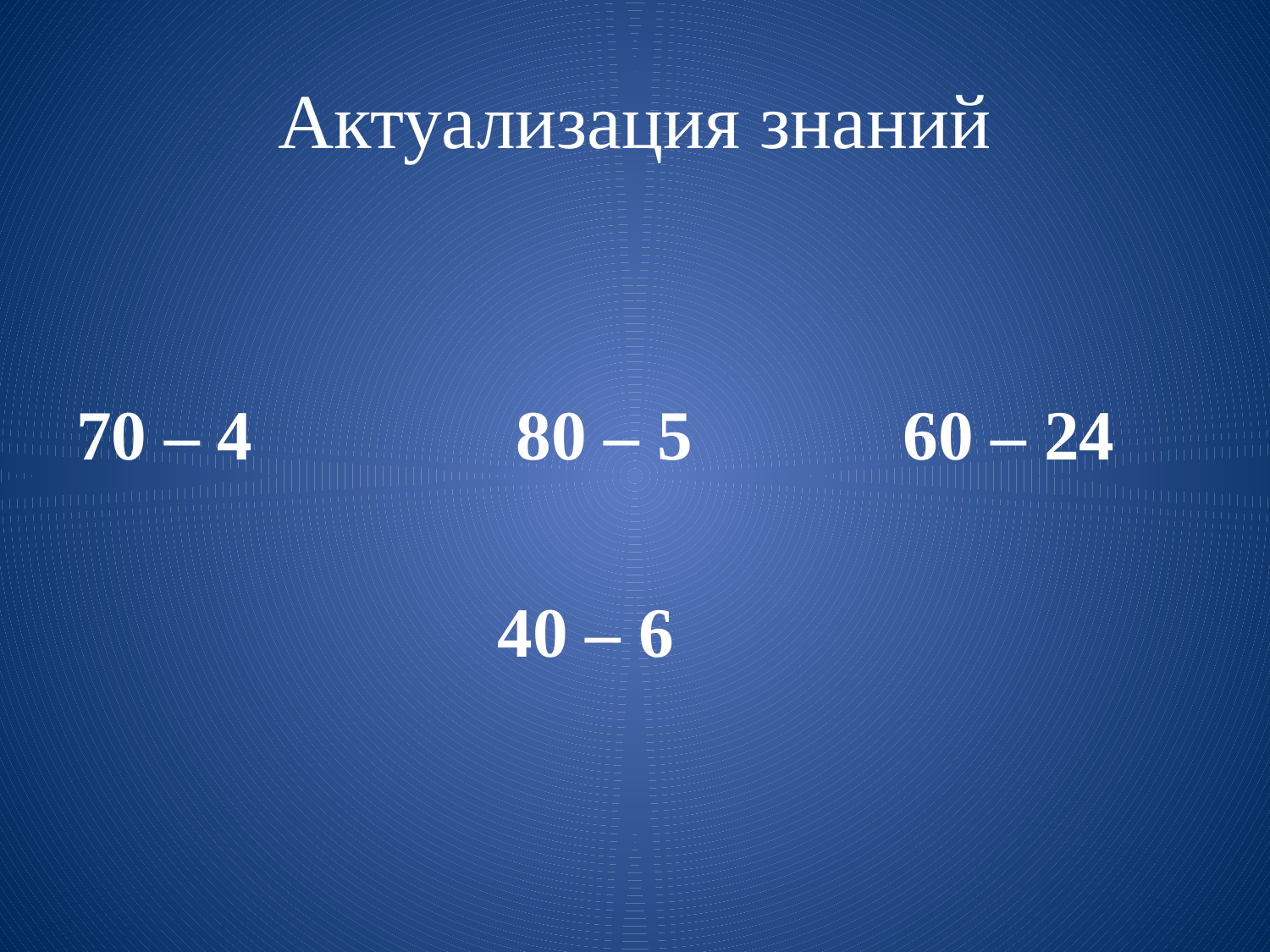

# Актуализация знаний

70 – 4               80 – 5            60 – 24

                        40 – 6